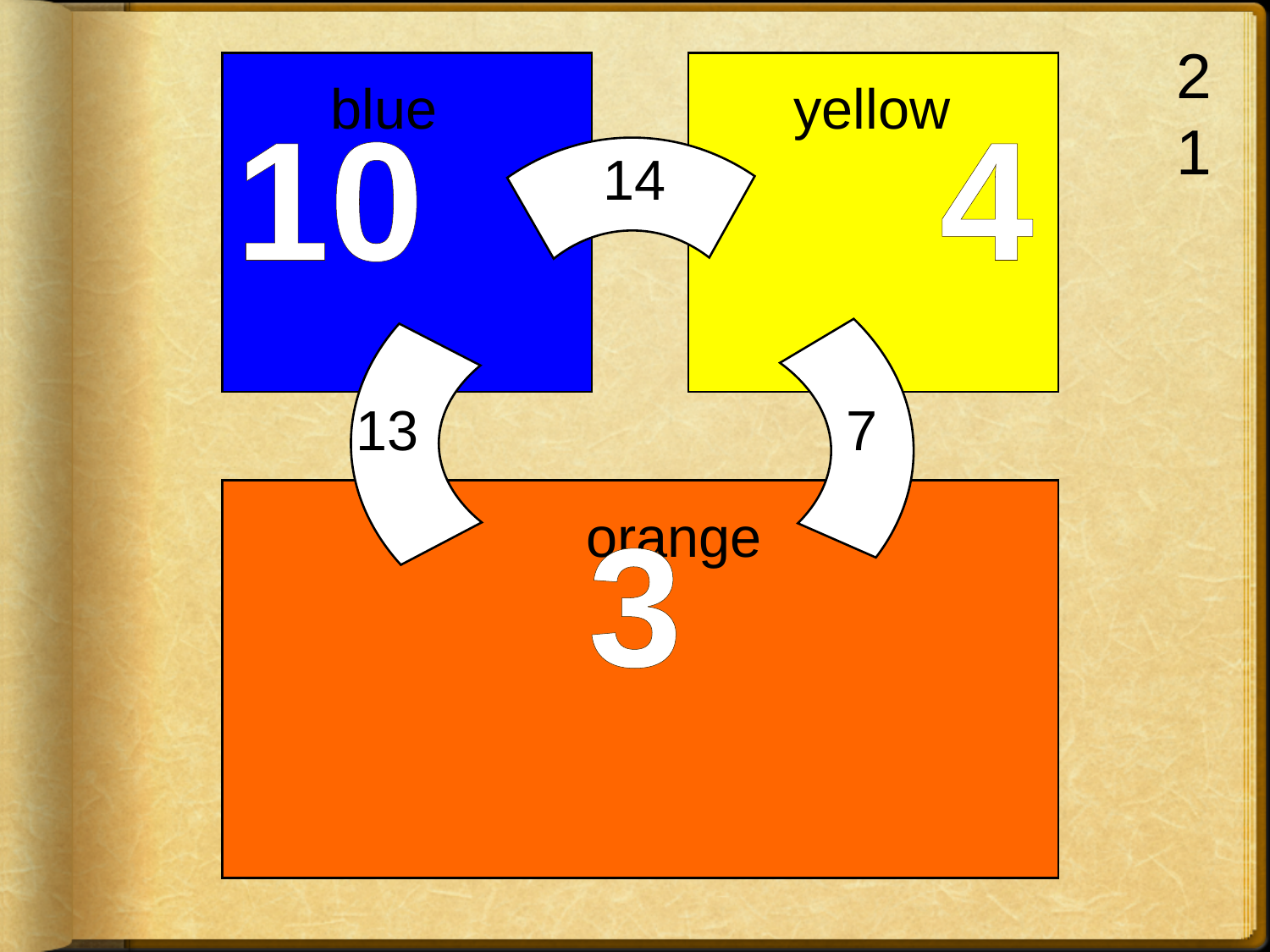

21

blue
yellow
14

 13

   7

orange
10           4

3